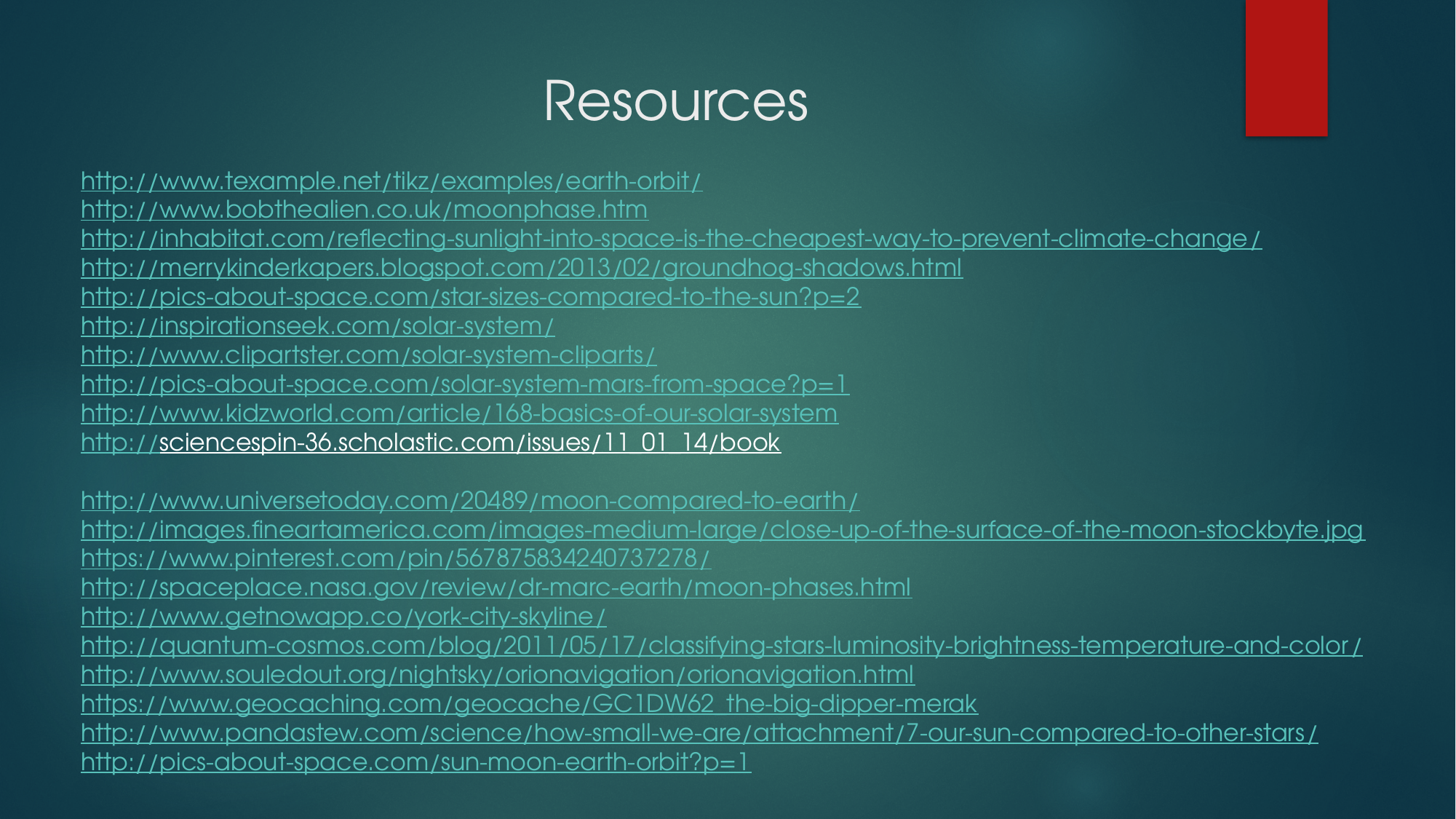

# Resources
http://www.texample.net/tikz/examples/earth-orbit/
http://www.bobthealien.co.uk/moonphase.htm
http://inhabitat.com/reflecting-sunlight-into-space-is-the-cheapest-way-to-prevent-climate-change/
http://merrykinderkapers.blogspot.com/2013/02/groundhog-shadows.html
http://pics-about-space.com/star-sizes-compared-to-the-sun?p=2
http://inspirationseek.com/solar-system/
http://www.clipartster.com/solar-system-cliparts/
http://pics-about-space.com/solar-system-mars-from-space?p=1
http://www.kidzworld.com/article/168-basics-of-our-solar-system
http://sciencespin-36.scholastic.com/issues/11_01_14/book
http://www.universetoday.com/20489/moon-compared-to-earth/
http://images.fineartamerica.com/images-medium-large/close-up-of-the-surface-of-the-moon-stockbyte.jpg
https://www.pinterest.com/pin/567875834240737278/
http://spaceplace.nasa.gov/review/dr-marc-earth/moon-phases.html
http://www.getnowapp.co/york-city-skyline/
http://quantum-cosmos.com/blog/2011/05/17/classifying-stars-luminosity-brightness-temperature-and-color/
http://www.souledout.org/nightsky/orionavigation/orionavigation.html
https://www.geocaching.com/geocache/GC1DW62_the-big-dipper-merak
http://www.pandastew.com/science/how-small-we-are/attachment/7-our-sun-compared-to-other-stars/
http://pics-about-space.com/sun-moon-earth-orbit?p=1